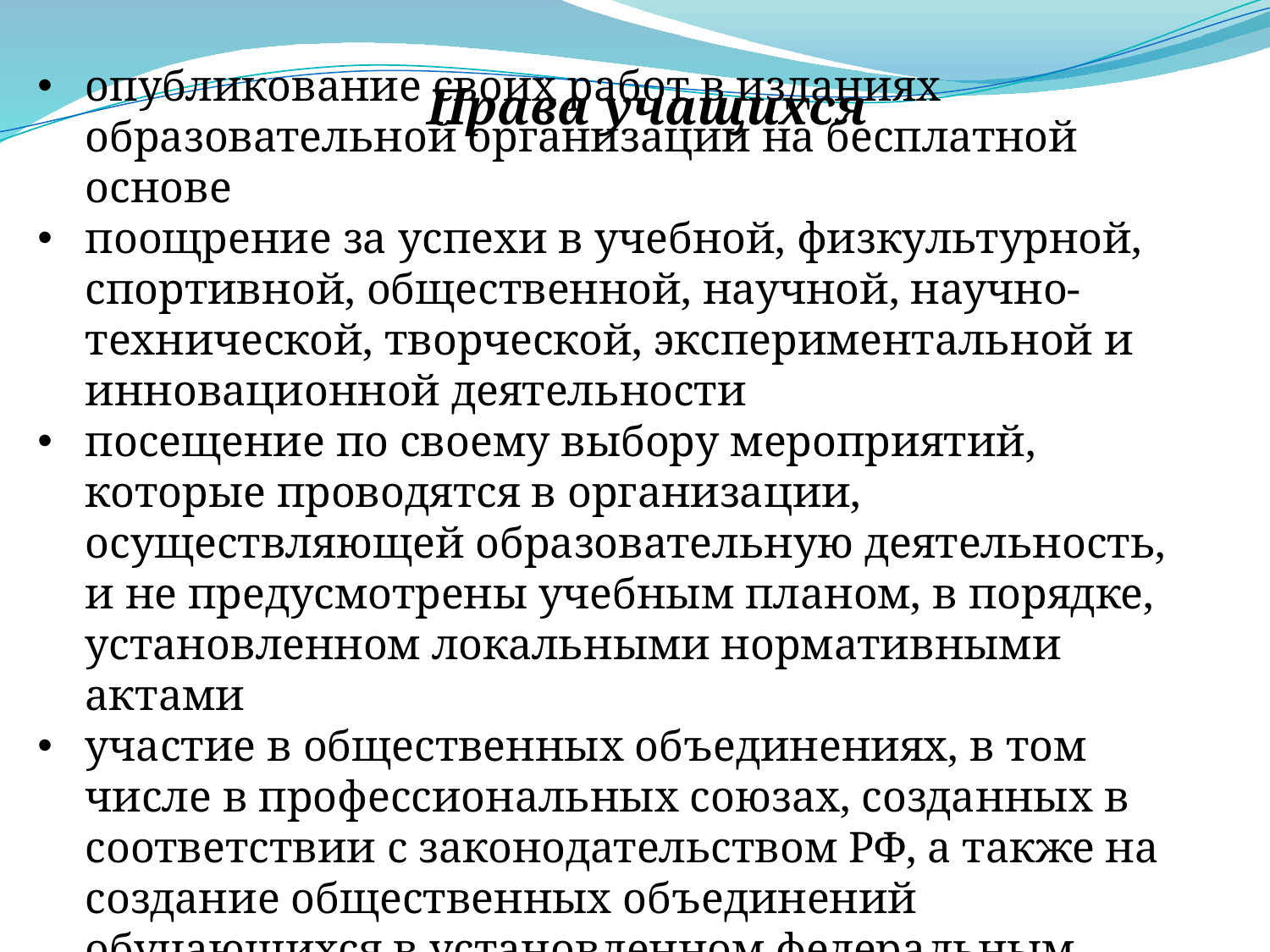

Права учащихся
опубликование своих работ в изданиях образовательной организации на бесплатной основе
поощрение за успехи в учебной, физкультурной, спортивной, общественной, научной, научно-технической, творческой, экспериментальной и инновационной деятельности
посещение по своему выбору мероприятий, которые проводятся в организации, осуществляющей образовательную деятельность, и не предусмотрены учебным планом, в порядке, установленном локальными нормативными актами
участие в общественных объединениях, в том числе в профессиональных союзах, созданных в соответствии с законодательством РФ, а также на создание общественных объединений обучающихся в установленном федеральным законом порядке